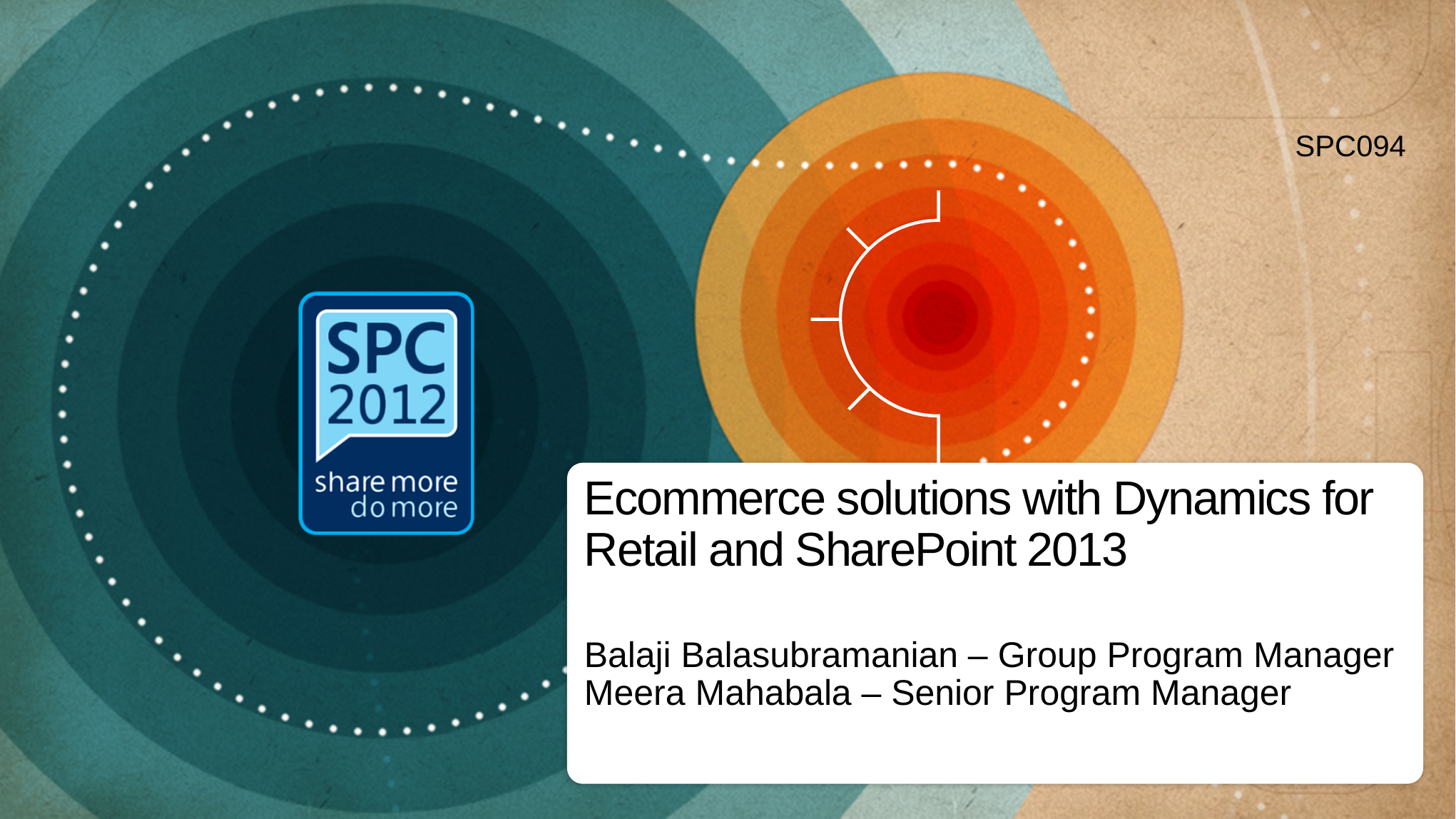

SPC094
# Ecommerce solutions with Dynamics for Retail and SharePoint 2013
Balaji Balasubramanian – Group Program Manager
Meera Mahabala – Senior Program Manager